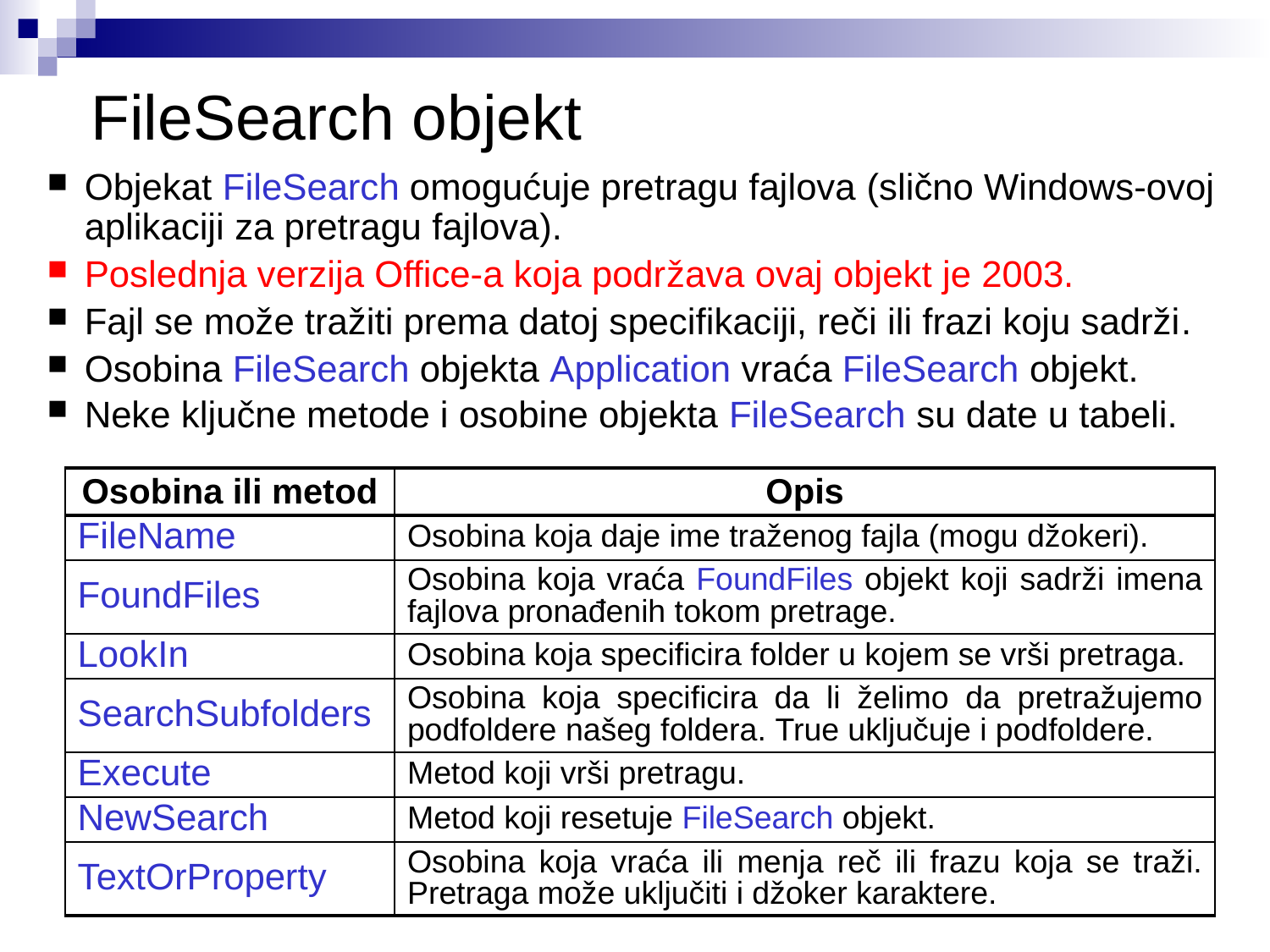

# FileSearch objekt
Objekat FileSearch omogućuje pretragu fajlova (slično Windows-ovoj aplikaciji za pretragu fajlova).
Poslednja verzija Office-a koja podržava ovaj objekt je 2003.
Fajl se može tražiti prema datoj specifikaciji, reči ili frazi koju sadrži.
Osobina FileSearch objekta Application vraća FileSearch objekt.
Neke ključne metode i osobine objekta FileSearch su date u tabeli.
| Osobina ili metod | Opis |
| --- | --- |
| FileName | Osobina koja daje ime traženog fajla (mogu džokeri). |
| FoundFiles | Osobina koja vraća FoundFiles objekt koji sadrži imena fajlova pronađenih tokom pretrage. |
| LookIn | Osobina koja specificira folder u kojem se vrši pretraga. |
| SearchSubfolders | Osobina koja specificira da li želimo da pretražujemo podfoldere našeg foldera. True uključuje i podfoldere. |
| Execute | Metod koji vrši pretragu. |
| NewSearch | Metod koji resetuje FileSearch objekt. |
| TextOrProperty | Osobina koja vraća ili menja reč ili frazu koja se traži. Pretraga može uključiti i džoker karaktere. |